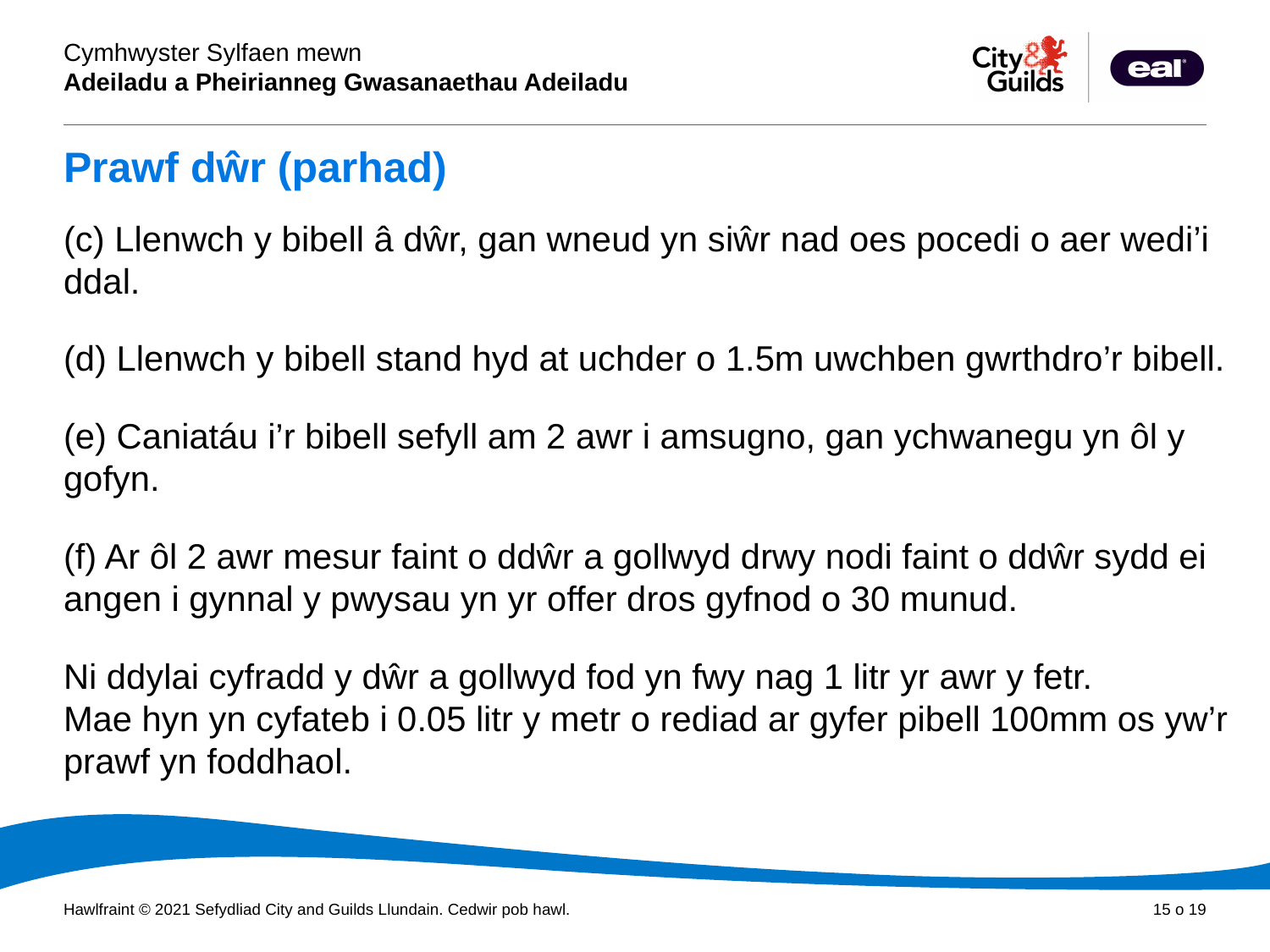

# Prawf dŵr (parhad)
(c) Llenwch y bibell â dŵr, gan wneud yn siŵr nad oes pocedi o aer wedi’i ddal.
(d) Llenwch y bibell stand hyd at uchder o 1.5m uwchben gwrthdro’r bibell.
(e) Caniatáu i’r bibell sefyll am 2 awr i amsugno, gan ychwanegu yn ôl y gofyn.
(f) Ar ôl 2 awr mesur faint o ddŵr a gollwyd drwy nodi faint o ddŵr sydd ei angen i gynnal y pwysau yn yr offer dros gyfnod o 30 munud.
Ni ddylai cyfradd y dŵr a gollwyd fod yn fwy nag 1 litr yr awr y fetr.
Mae hyn yn cyfateb i 0.05 litr y metr o rediad ar gyfer pibell 100mm os yw’r prawf yn foddhaol.